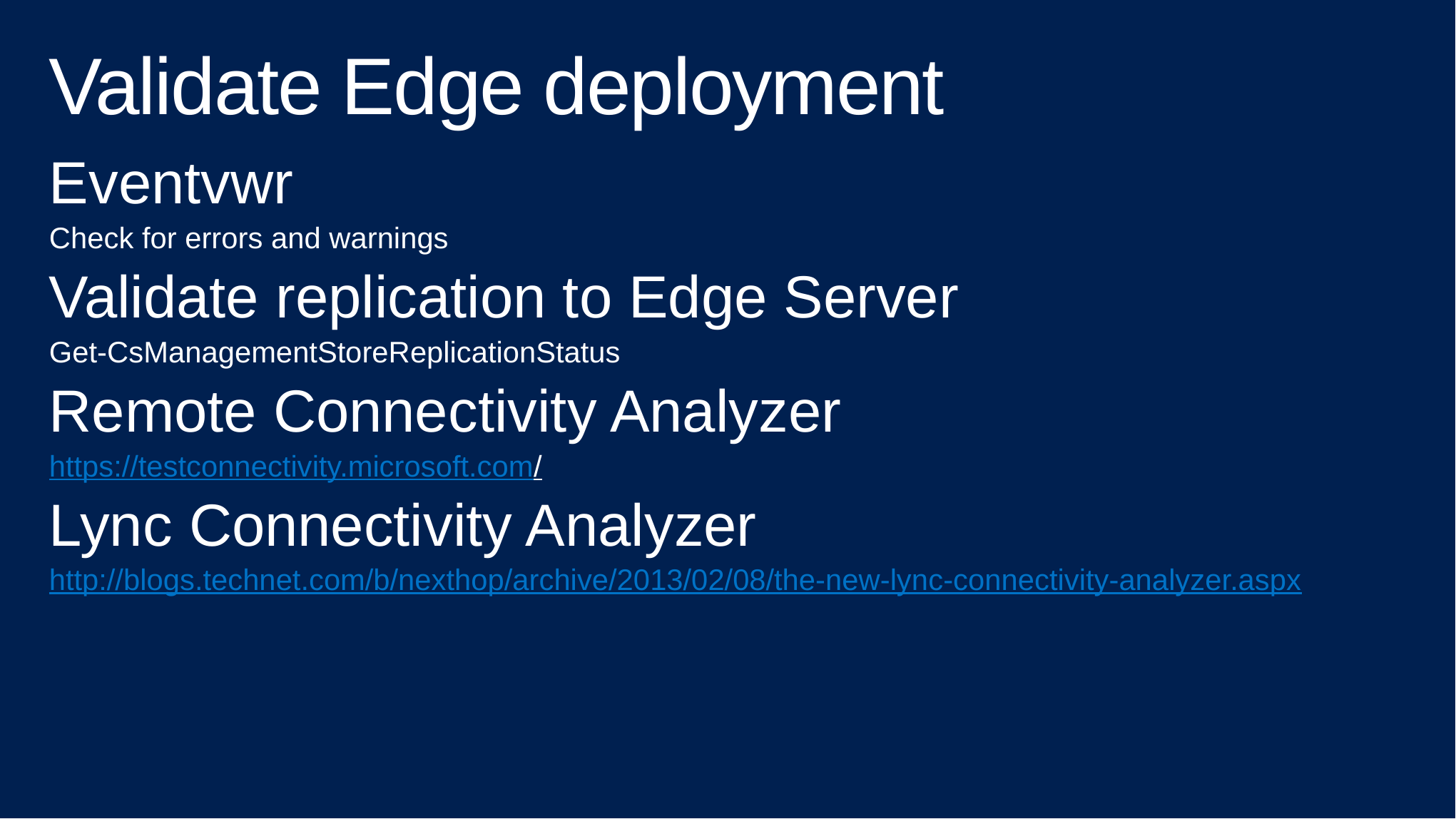

# Validate Edge deployment
Eventvwr
Check for errors and warnings
Validate replication to Edge Server
Get-CsManagementStoreReplicationStatus
Remote Connectivity Analyzer
https://testconnectivity.microsoft.com/
Lync Connectivity Analyzer
http://blogs.technet.com/b/nexthop/archive/2013/02/08/the-new-lync-connectivity-analyzer.aspx